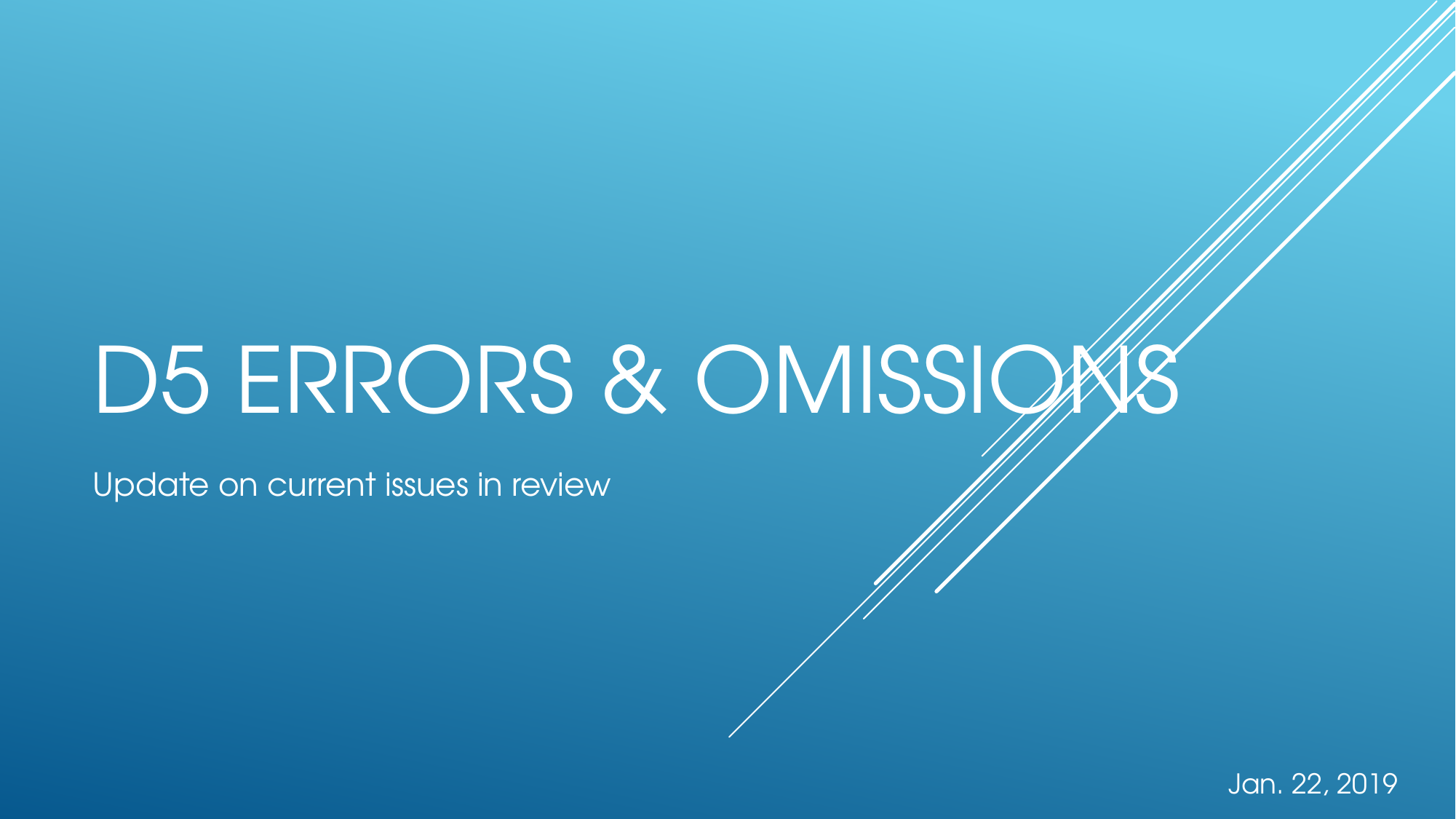

# D5 Errors & Omissions
Update on current issues in review
Jan. 22, 2019